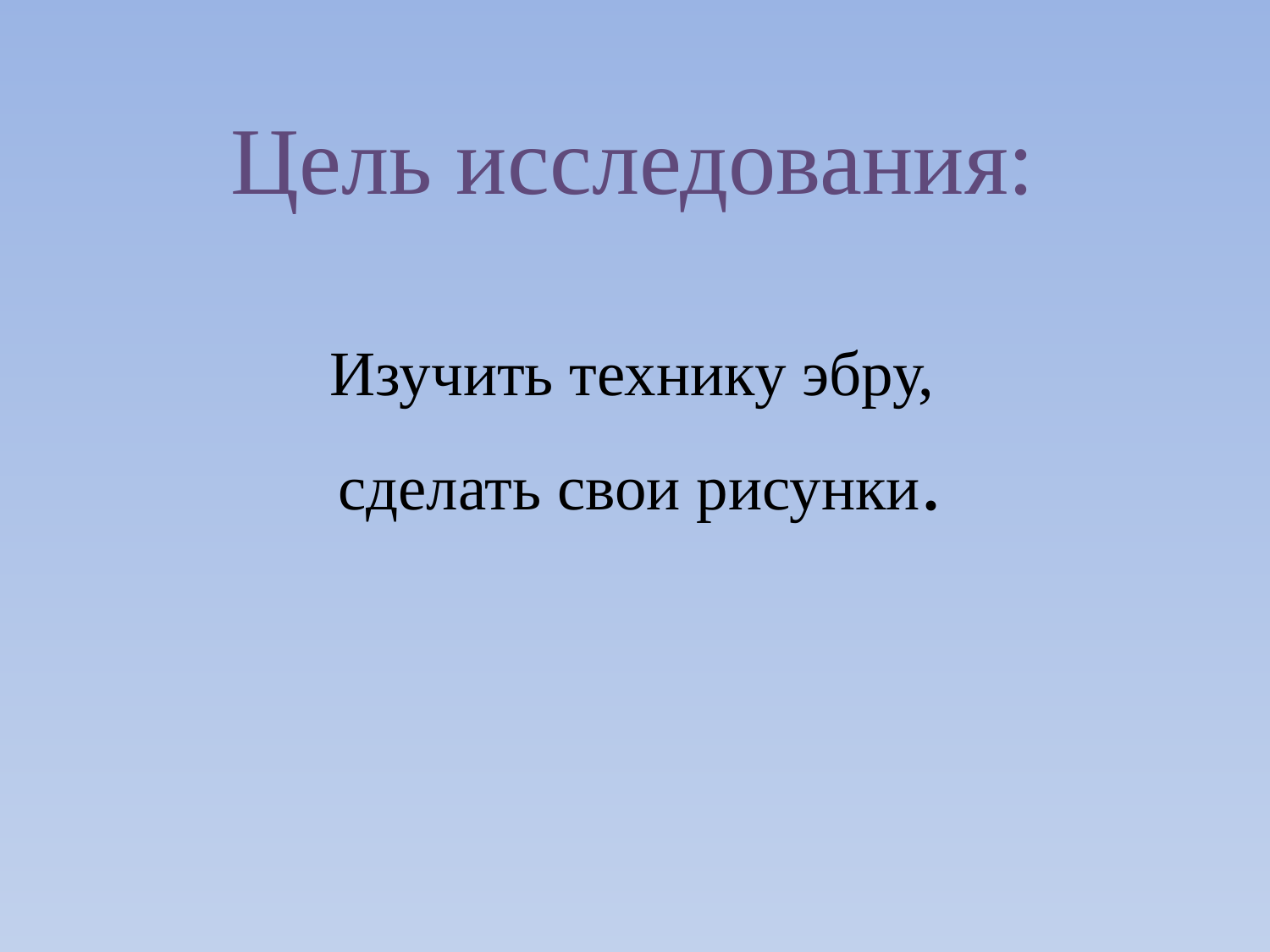

# Цель исследования:
Изучить технику эбру,
сделать свои рисунки.